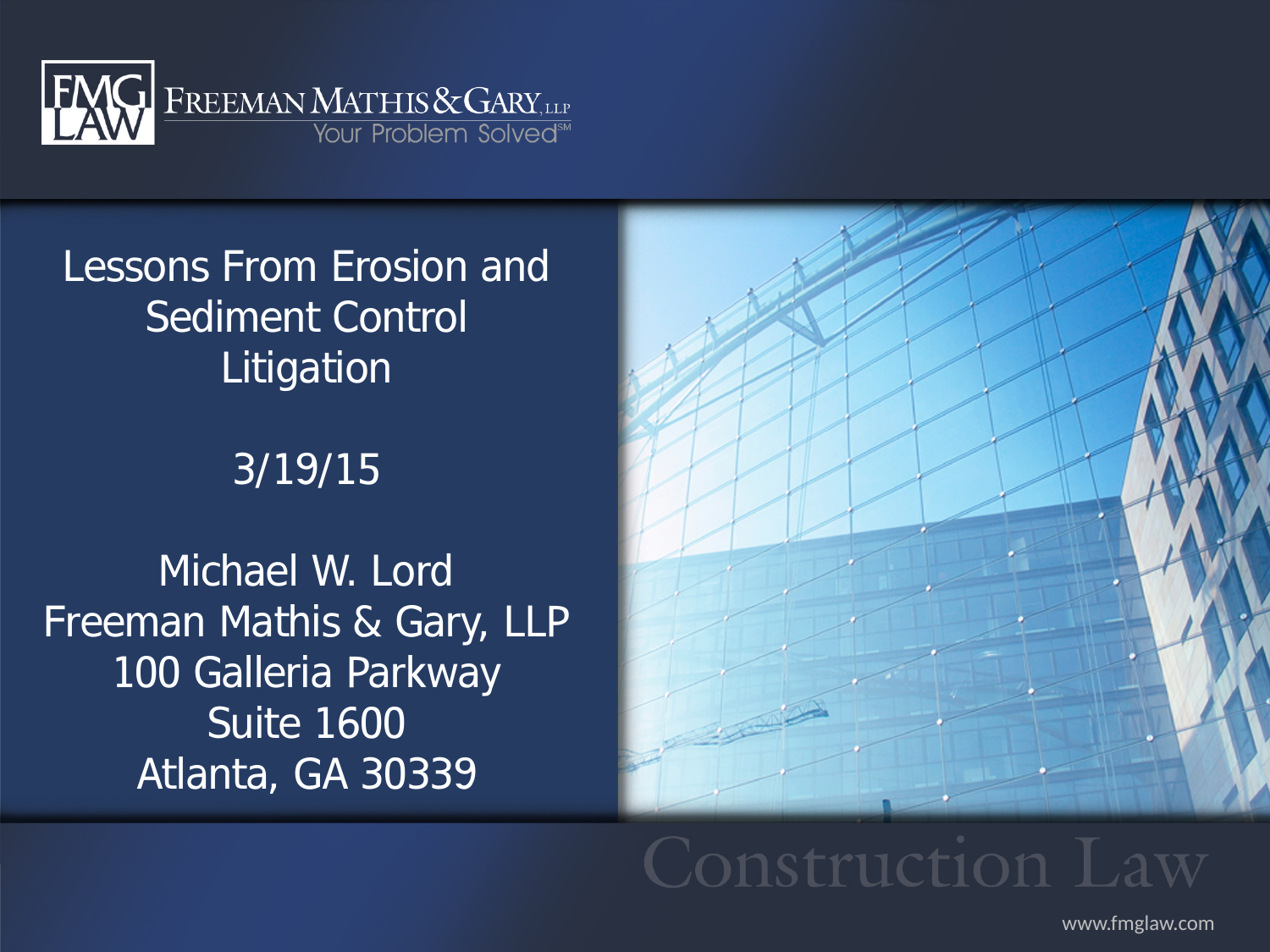

# Lessons From Erosion and Sediment Control Litigation 3/19/15 Michael W. Lord Freeman Mathis & Gary, LLP 100 Galleria Parkway Suite 1600 Atlanta, GA 30339